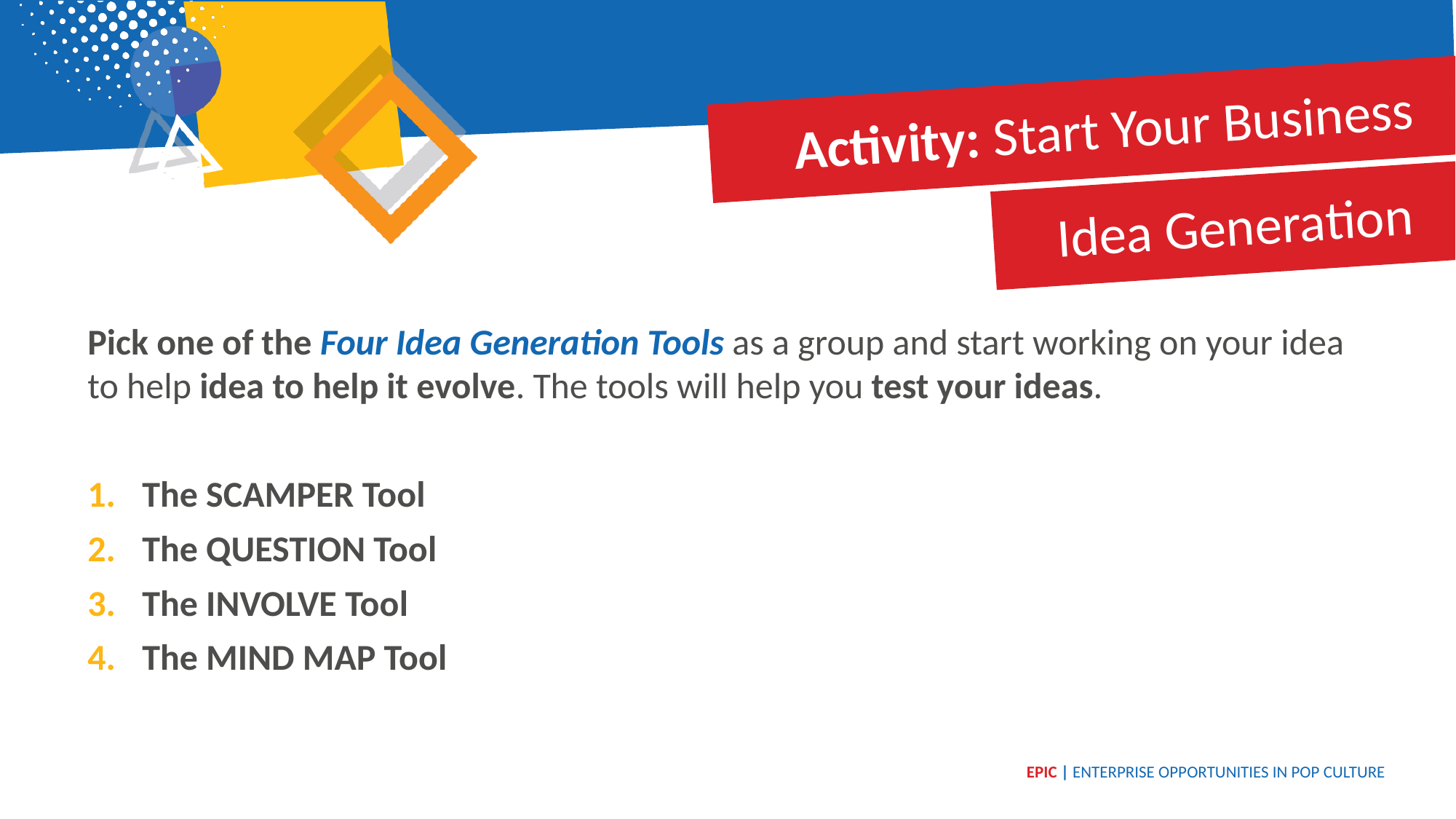

Activity: Start Your Business

Idea Generation
Pick one of the Four Idea Generation Tools as a group and start working on your idea to help idea to help it evolve. The tools will help you test your ideas.

The SCAMPER Tool
The QUESTION Tool
The INVOLVE Tool
The MIND MAP Tool